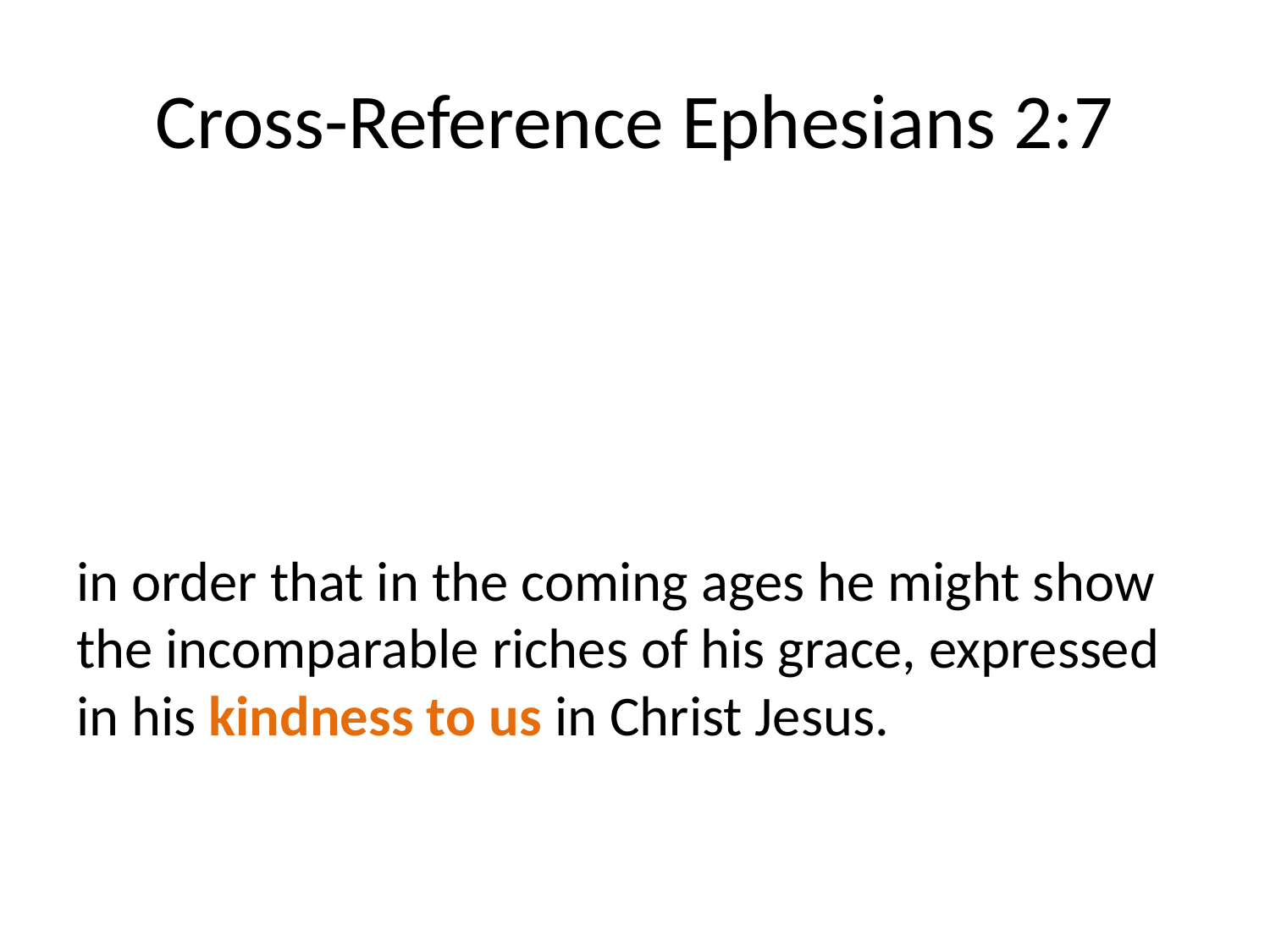

# Cross-Reference Ephesians 2:7

in order that in the coming ages he might show the incomparable riches of his grace, expressed in his kindness to us in Christ Jesus.